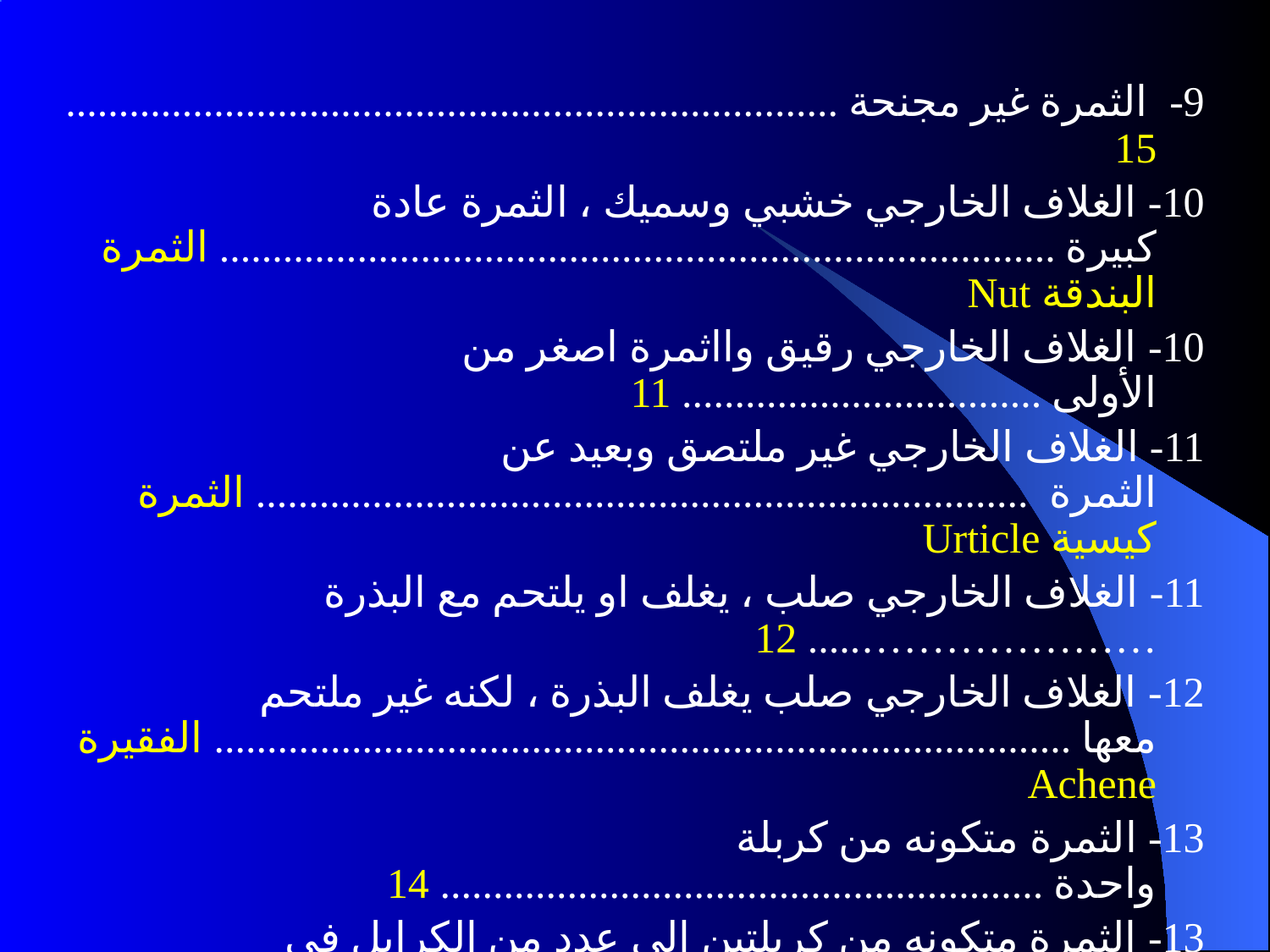

9-  الثمرة غير مجنحة ......................................................................... 15
10- الغلاف الخارجي خشبي وسميك ، الثمرة عادة كبيرة ............................................................................... الثمرة البندقة Nut
10- الغلاف الخارجي رقيق وااثمرة اصغر من الأولى .................................. 11
11- الغلاف الخارجي غير ملتصق وبعيد عن الثمرة  ......................................................................... الثمرة كيسية Urticle
11- الغلاف الخارجي صلب ، يغلف او يلتحم مع البذرة …………………..... 12
12- الغلاف الخارجي صلب يغلف البذرة ، لكنه غير ملتحم معها ................................................................................. الفقيرة Achene
13- الثمرة متكونه من كربلة واحدة ......................................................... 14
13- الثمرة متكونه من كربلتين الى عدد من الكرابل في المتاع.........................................................................................  16
14- - الثمرة تتفتح طوليا على امتداد التدريز البطني .............................................................................. الجرابية Follicle